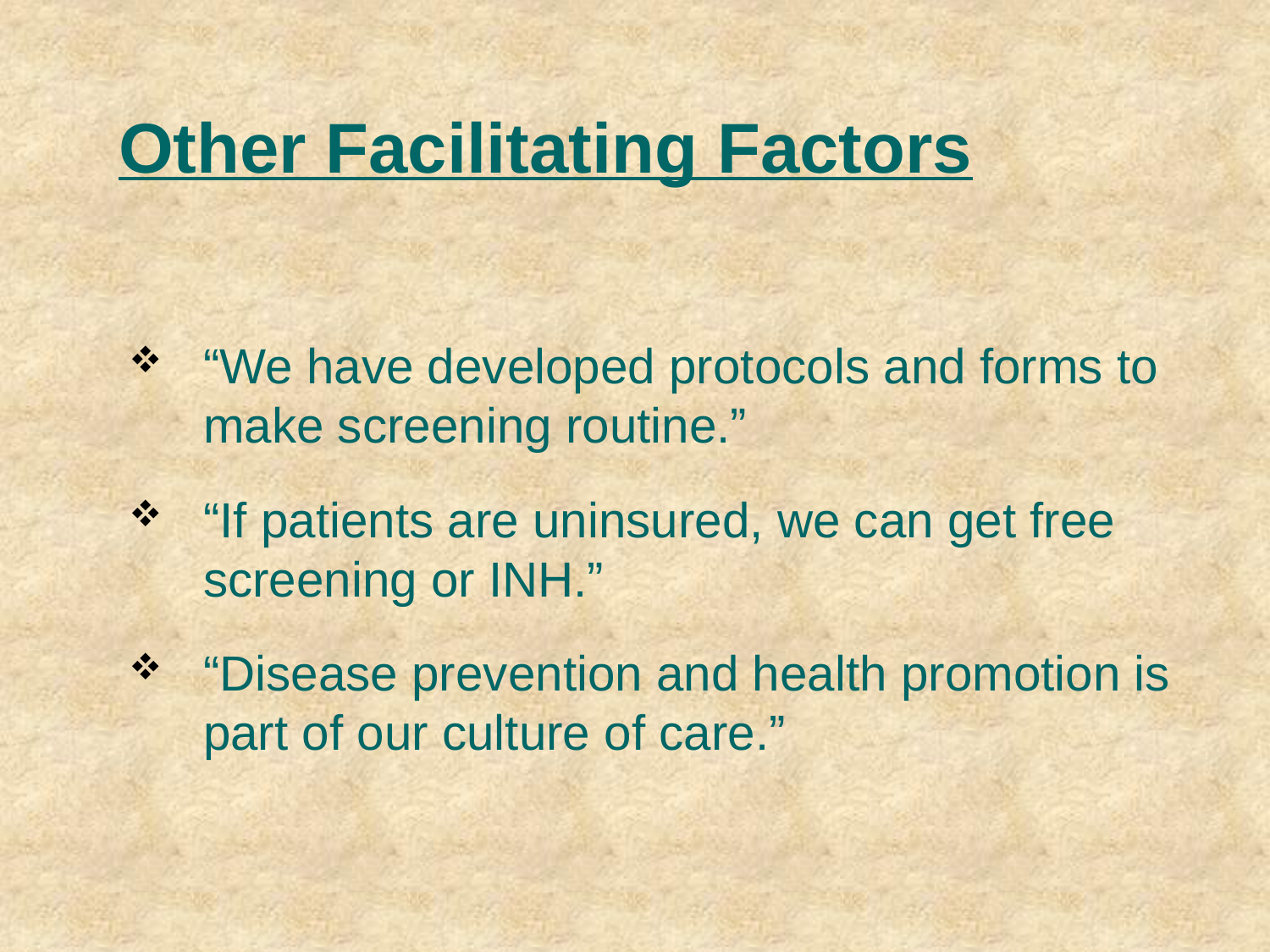

# Other Facilitating Factors
“We have developed protocols and forms to make screening routine.”
“If patients are uninsured, we can get free screening or INH.”
“Disease prevention and health promotion is part of our culture of care.”